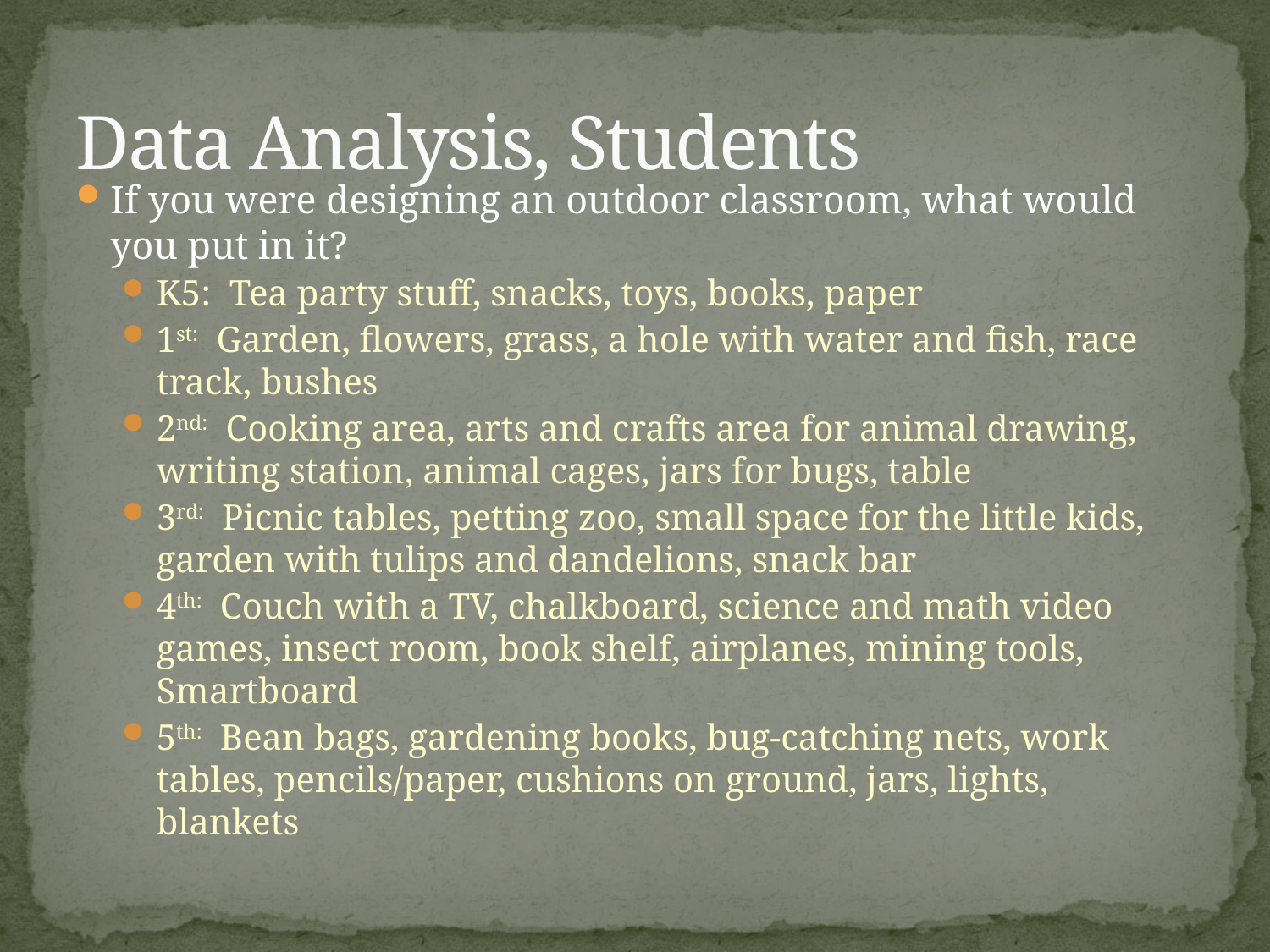

# Data Analysis, Students
If you were designing an outdoor classroom, what would you put in it?
K5:  Tea party stuff, snacks, toys, books, paper
1st:  Garden, flowers, grass, a hole with water and fish, race track, bushes
2nd:  Cooking area, arts and crafts area for animal drawing, writing station, animal cages, jars for bugs, table
3rd:  Picnic tables, petting zoo, small space for the little kids, garden with tulips and dandelions, snack bar
4th:  Couch with a TV, chalkboard, science and math video games, insect room, book shelf, airplanes, mining tools, Smartboard
5th:  Bean bags, gardening books, bug-catching nets, work tables, pencils/paper, cushions on ground, jars, lights, blankets